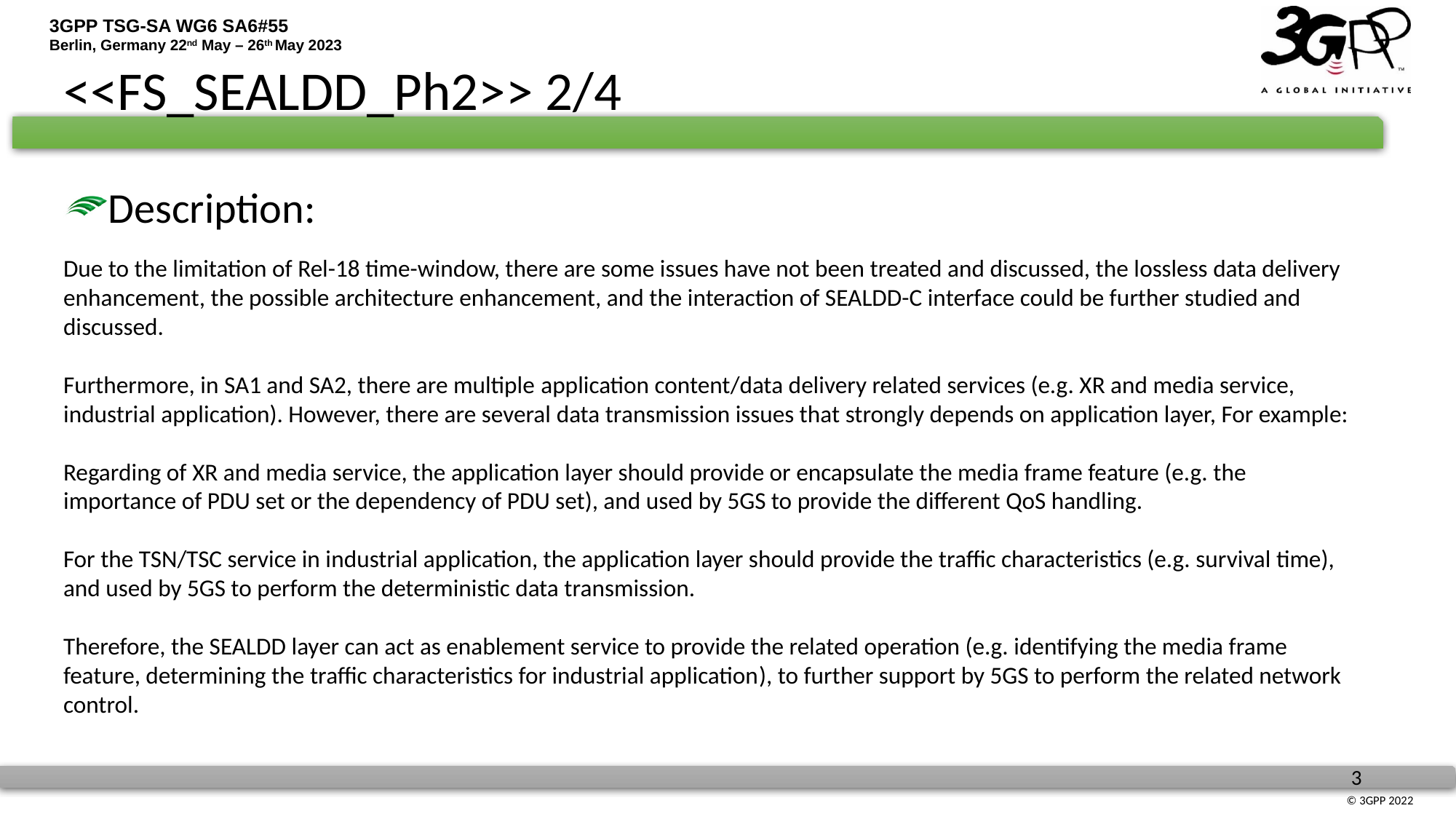

# <<FS_SEALDD_Ph2>> 2/4
Description:

Due to the limitation of Rel-18 time-window, there are some issues have not been treated and discussed, the lossless data delivery enhancement, the possible architecture enhancement, and the interaction of SEALDD-C interface could be further studied and discussed.

Furthermore, in SA1 and SA2, there are multiple application content/data delivery related services (e.g. XR and media service, industrial application). However, there are several data transmission issues that strongly depends on application layer, For example:

Regarding of XR and media service, the application layer should provide or encapsulate the media frame feature (e.g. the importance of PDU set or the dependency of PDU set), and used by 5GS to provide the different QoS handling.

For the TSN/TSC service in industrial application, the application layer should provide the traffic characteristics (e.g. survival time), and used by 5GS to perform the deterministic data transmission.

Therefore, the SEALDD layer can act as enablement service to provide the related operation (e.g. identifying the media frame feature, determining the traffic characteristics for industrial application), to further support by 5GS to perform the related network control.